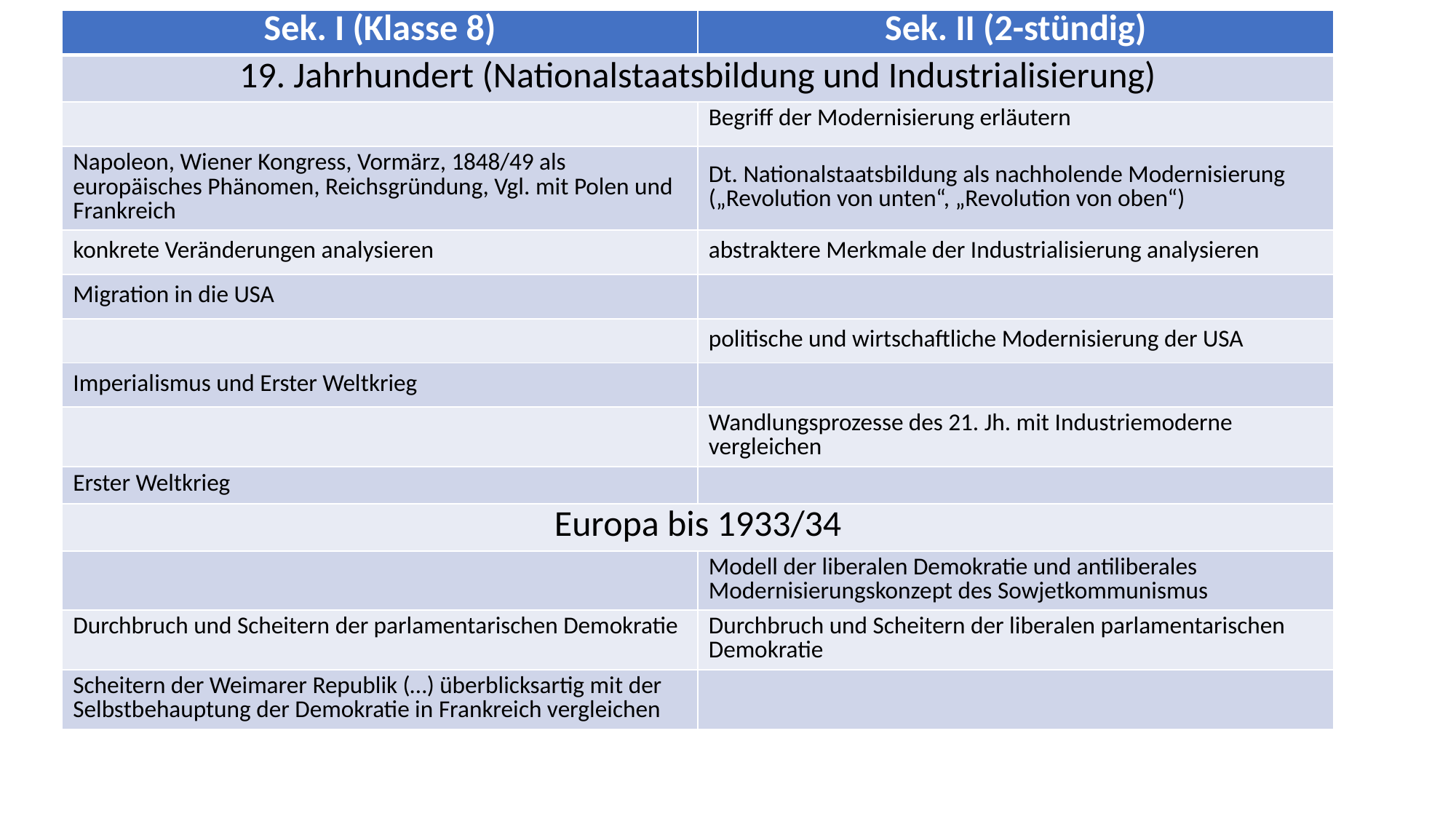

| Sek. I (Klasse 8) | Sek. II (2-stündig) |
| --- | --- |
| 19. Jahrhundert (Nationalstaatsbildung und Industrialisierung) |  |
|  | Begriff der Modernisierung erläutern |
| Napoleon, Wiener Kongress, Vormärz, 1848/49 als europäisches Phänomen, Reichsgründung, Vgl. mit Polen und Frankreich | Dt. Nationalstaatsbildung als nachholende Modernisierung („Revolution von unten“, „Revolution von oben“) |
| konkrete Veränderungen analysieren | abstraktere Merkmale der Industrialisierung analysieren |
| Migration in die USA |  |
|  | politische und wirtschaftliche Modernisierung der USA |
| Imperialismus und Erster Weltkrieg |  |
|  | Wandlungsprozesse des 21. Jh. mit Industriemoderne vergleichen |
| Erster Weltkrieg |  |
| Europa bis 1933/34 |  |
|  | Modell der liberalen Demokratie und antiliberales Modernisierungskonzept des Sowjetkommunismus |
| Durchbruch und Scheitern der parlamentarischen Demokratie | Durchbruch und Scheitern der liberalen parlamentarischen Demokratie |
| Scheitern der Weimarer Republik (…) überblicksartig mit der Selbstbehauptung der Demokratie in Frankreich vergleichen |  |